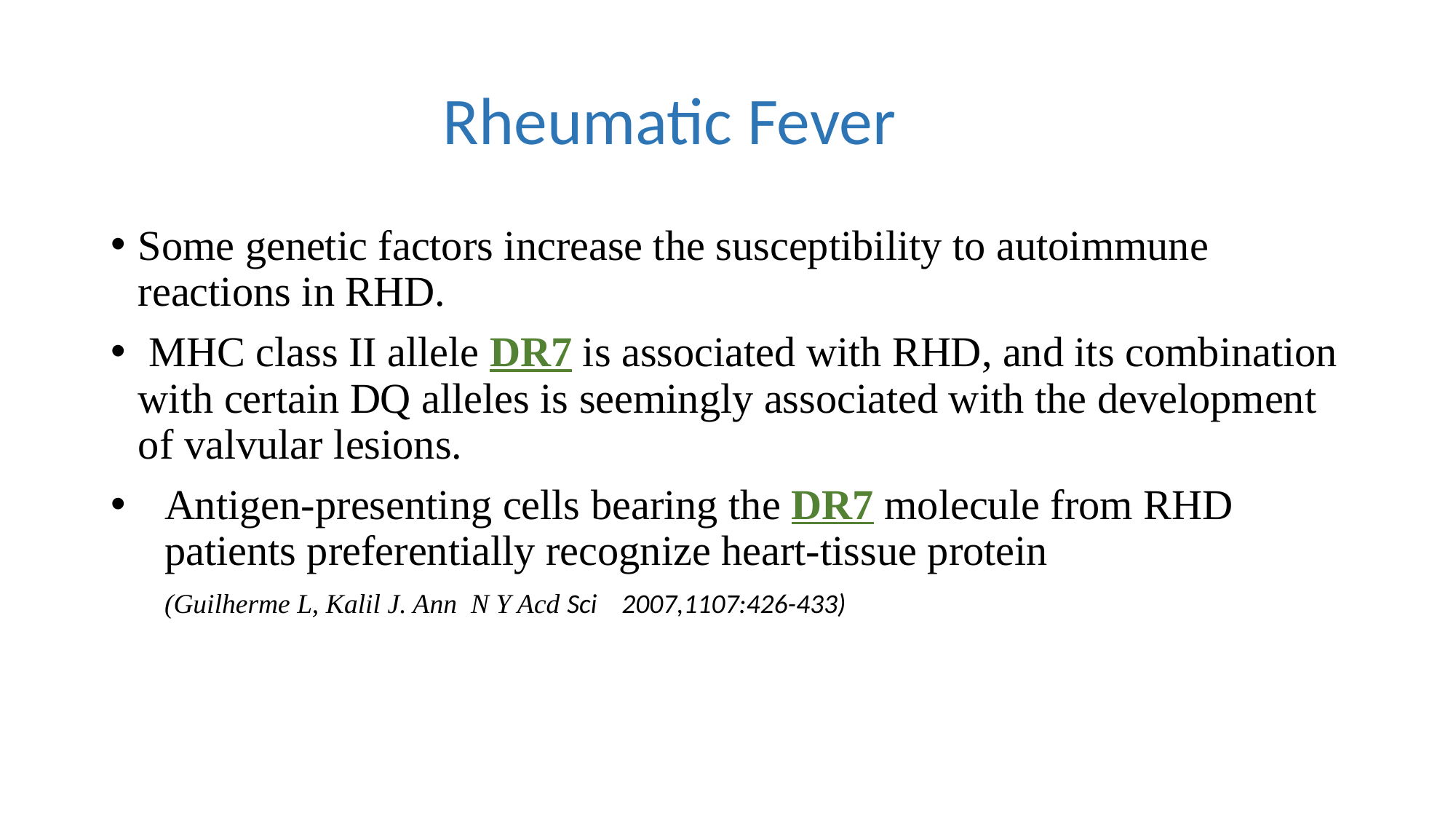

# Rheumatic Fever
Some genetic factors increase the susceptibility to autoimmune reactions in RHD.
 MHC class II allele DR7 is associated with RHD, and its combination with certain DQ alleles is seemingly associated with the development of valvular lesions.
Antigen-presenting cells bearing the DR7 molecule from RHD patients preferentially recognize heart-tissue protein
	(Guilherme L, Kalil J. Ann  N Y Acd Sci    2007,1107:426-433)